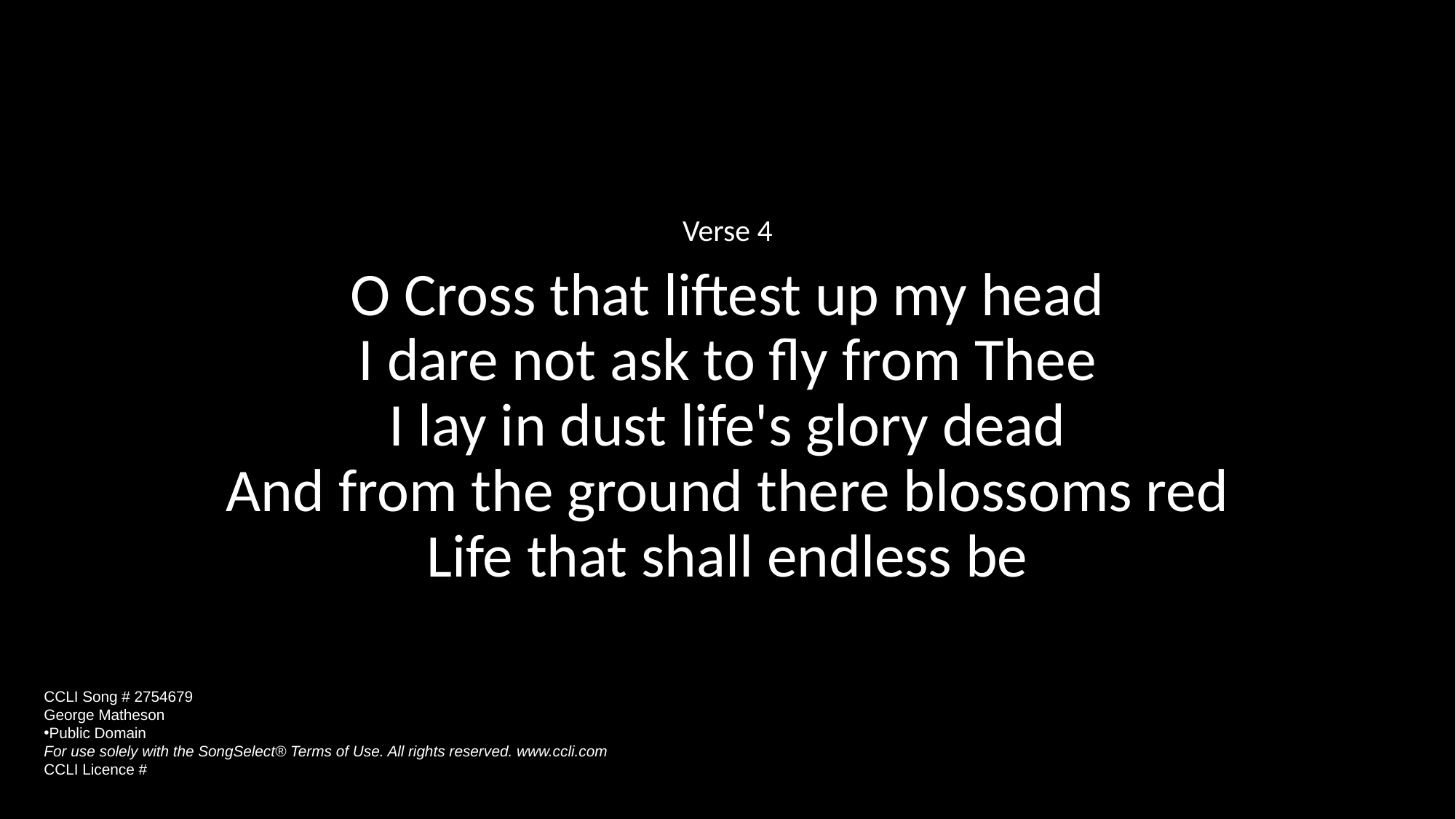

Verse 4
O Cross that liftest up my head
I dare not ask to fly from Thee
I lay in dust life's glory dead
And from the ground there blossoms red
Life that shall endless be

CCLI Song # 2754679
George Matheson
Public Domain
For use solely with the SongSelect® Terms of Use. All rights reserved. www.ccli.com
CCLI Licence #